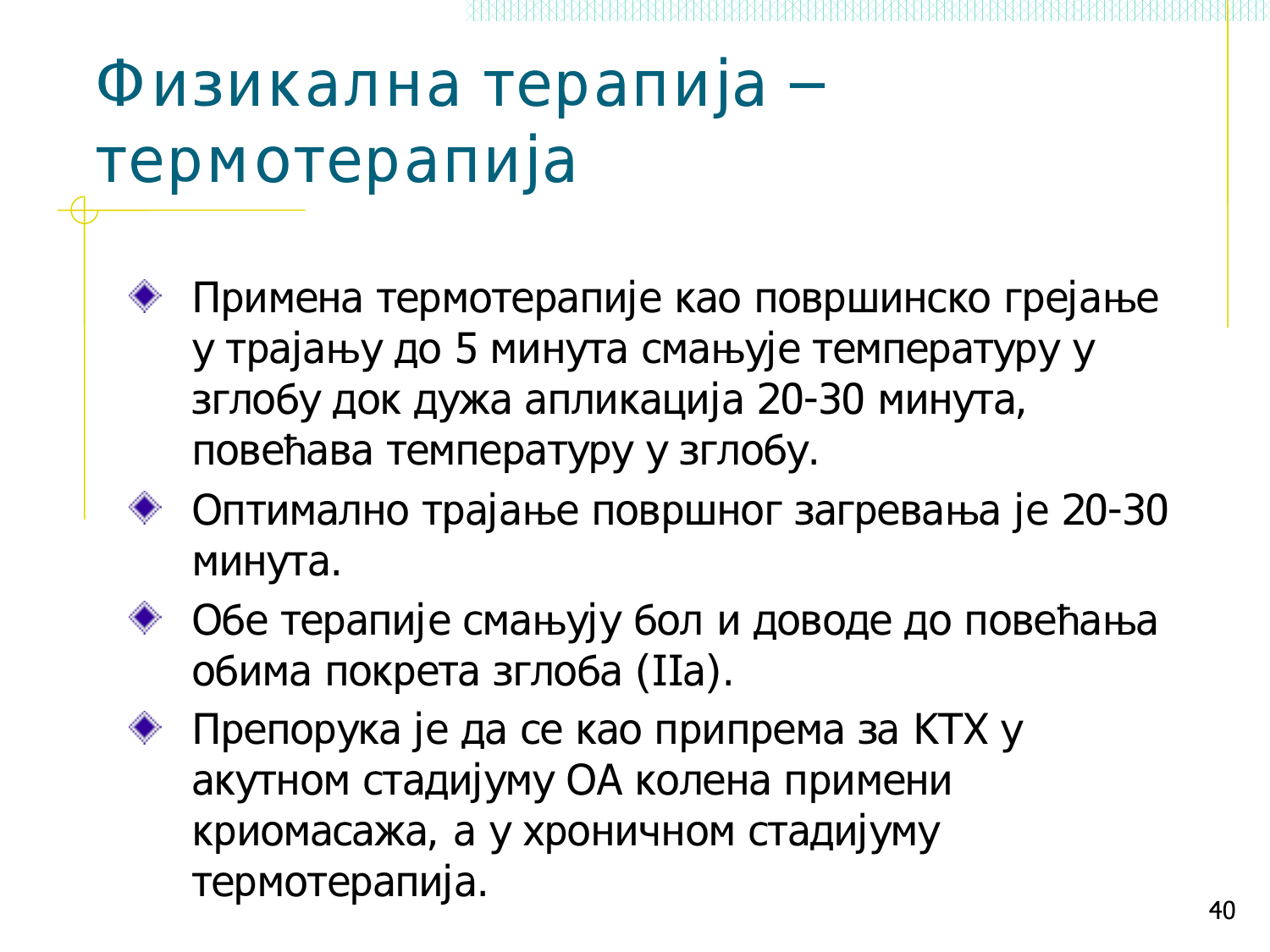

# Физикална терапија – термотерапија
Примена термотерапије као површинско грејање у трајању до 5 минута смањује температуру у зглобу док дужа апликација 20-30 минута, повећава температуру у зглобу.
Оптимално трајање површног загревања је 20-30 минута.
Обе терапије смањују бол и доводе до повећања обима покрета зглоба (IIa).
Препорука је да се као припрема за КТХ у акутном стадијуму ОА колена примени криомасажа, а у хроничном стадијуму термотерапија.
40